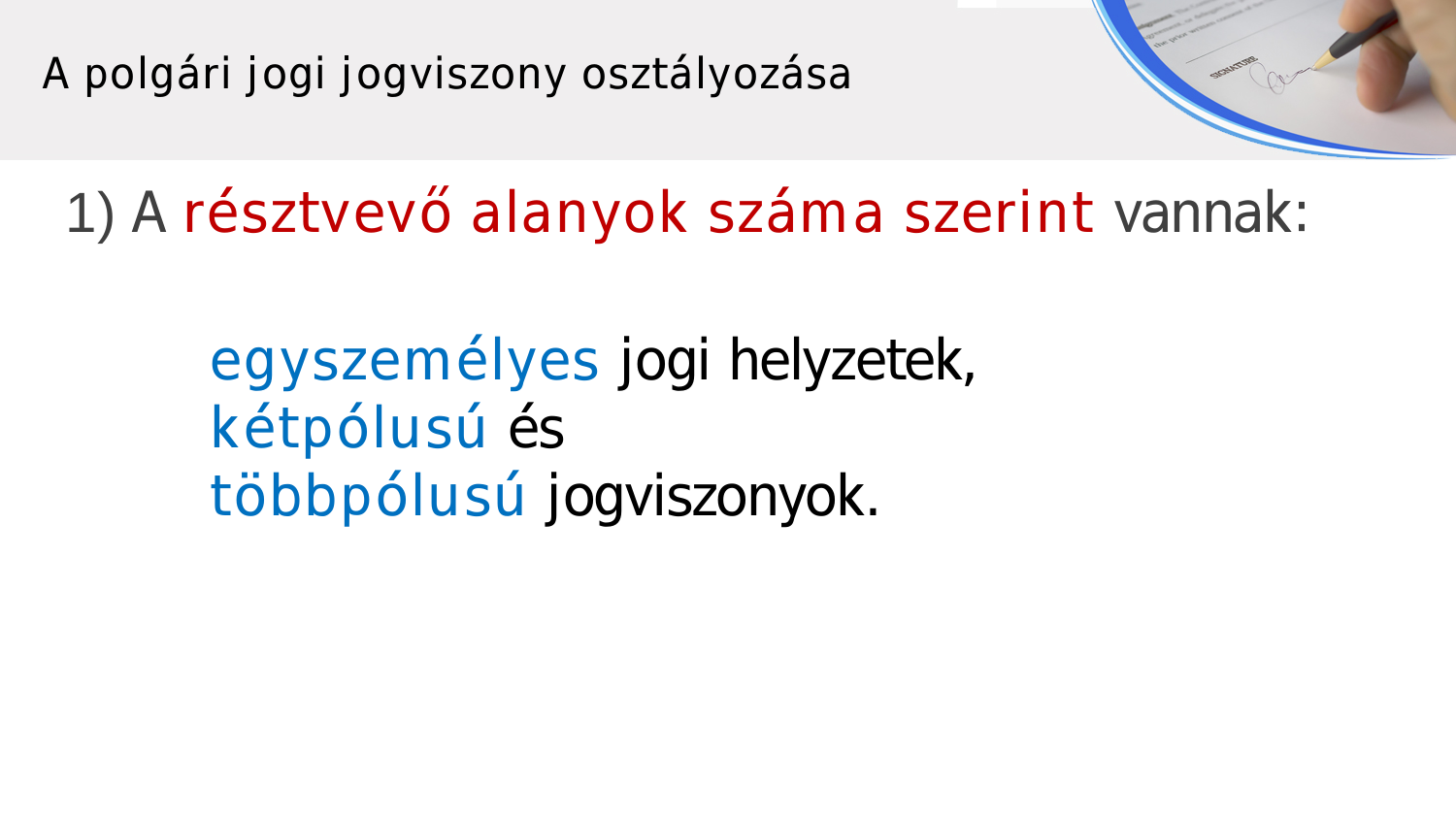

A polgári jogi jogviszony osztályozása
1) A résztvevő alanyok száma szerint vannak:
	egyszemélyes jogi helyzetek,
	kétpólusú és
	többpólusú jogviszonyok.